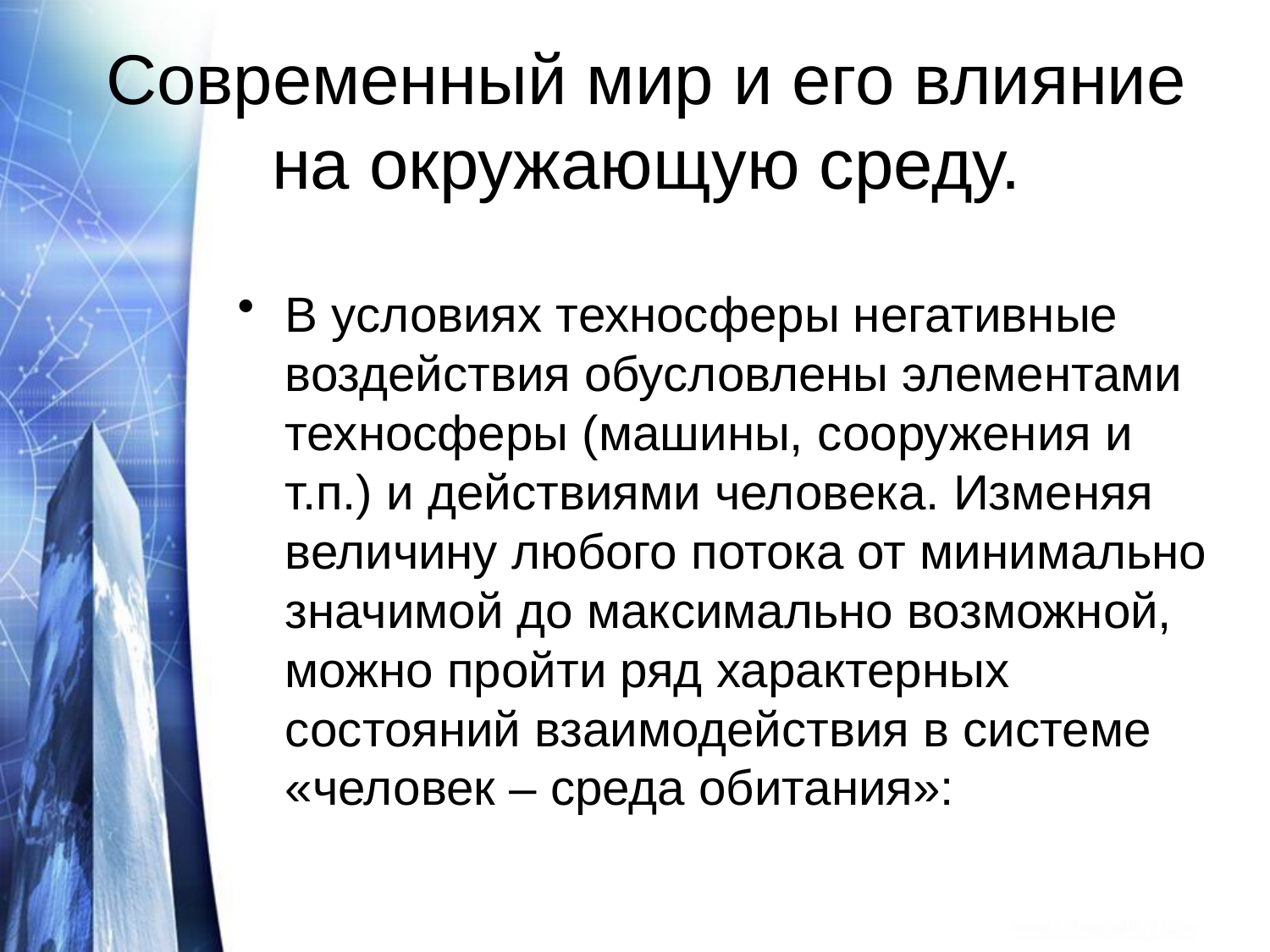

# Современный мир и его влияние на окружающую среду.
В условиях техносферы негативные воздействия обусловлены элементами техносферы (машины, сооружения и т.п.) и действиями человека. Изменяя величину любого потока от минимально значимой до максимально возможной, можно пройти ряд характерных состояний взаимодействия в системе «человек – среда обитания»: